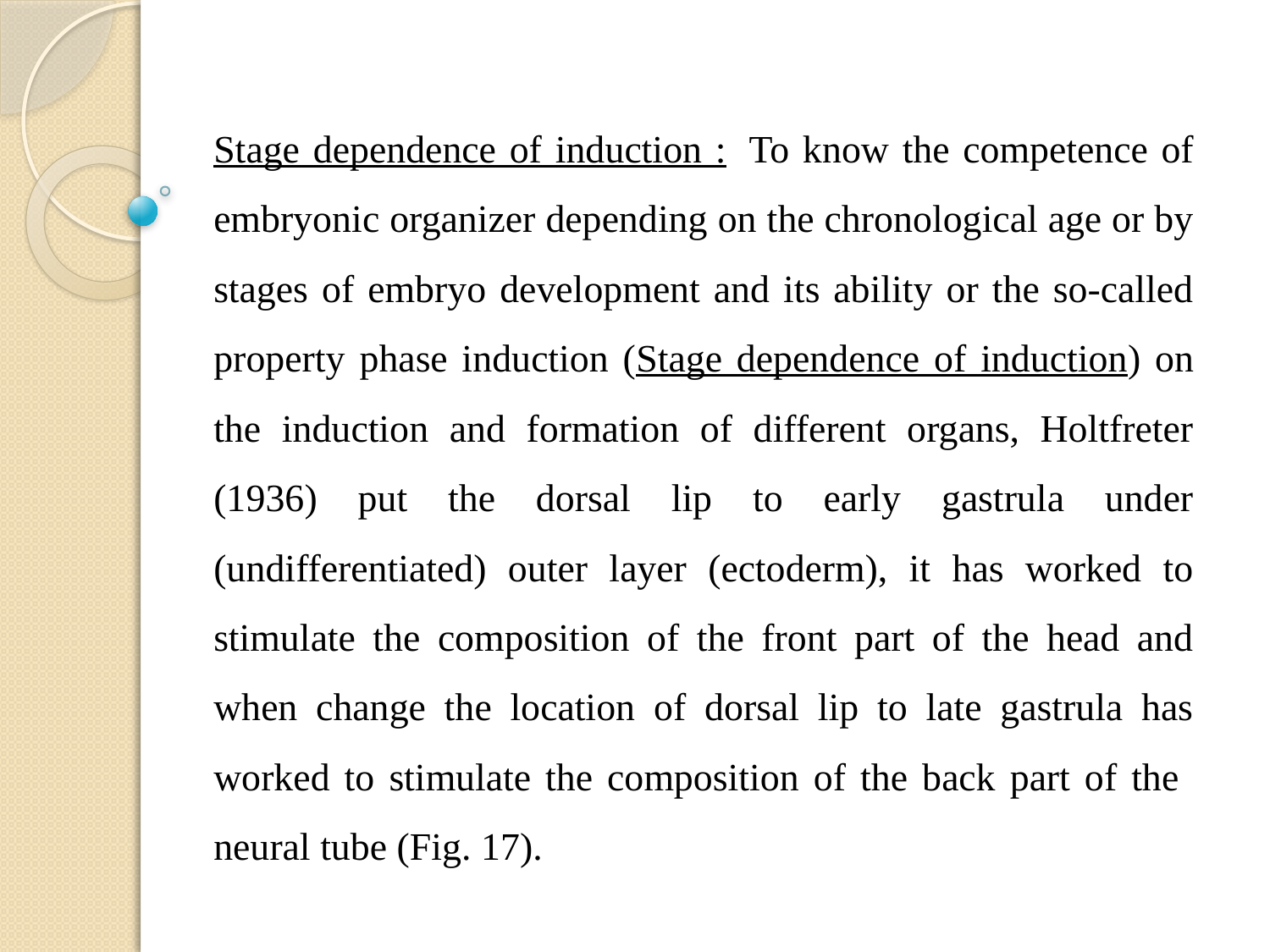

Stage dependence of induction :	 To know the competence of embryonic organizer depending on the chronological age or by stages of embryo development and its ability or the so-called property phase induction (Stage dependence of induction) on the induction and formation of different organs, Holtfreter (1936) put the dorsal lip to early gastrula under (undifferentiated) outer layer (ectoderm), it has worked to stimulate the composition of the front part of the head and when change the location of dorsal lip to late gastrula has worked to stimulate the composition of the back part of the  neural tube (Fig. 17).